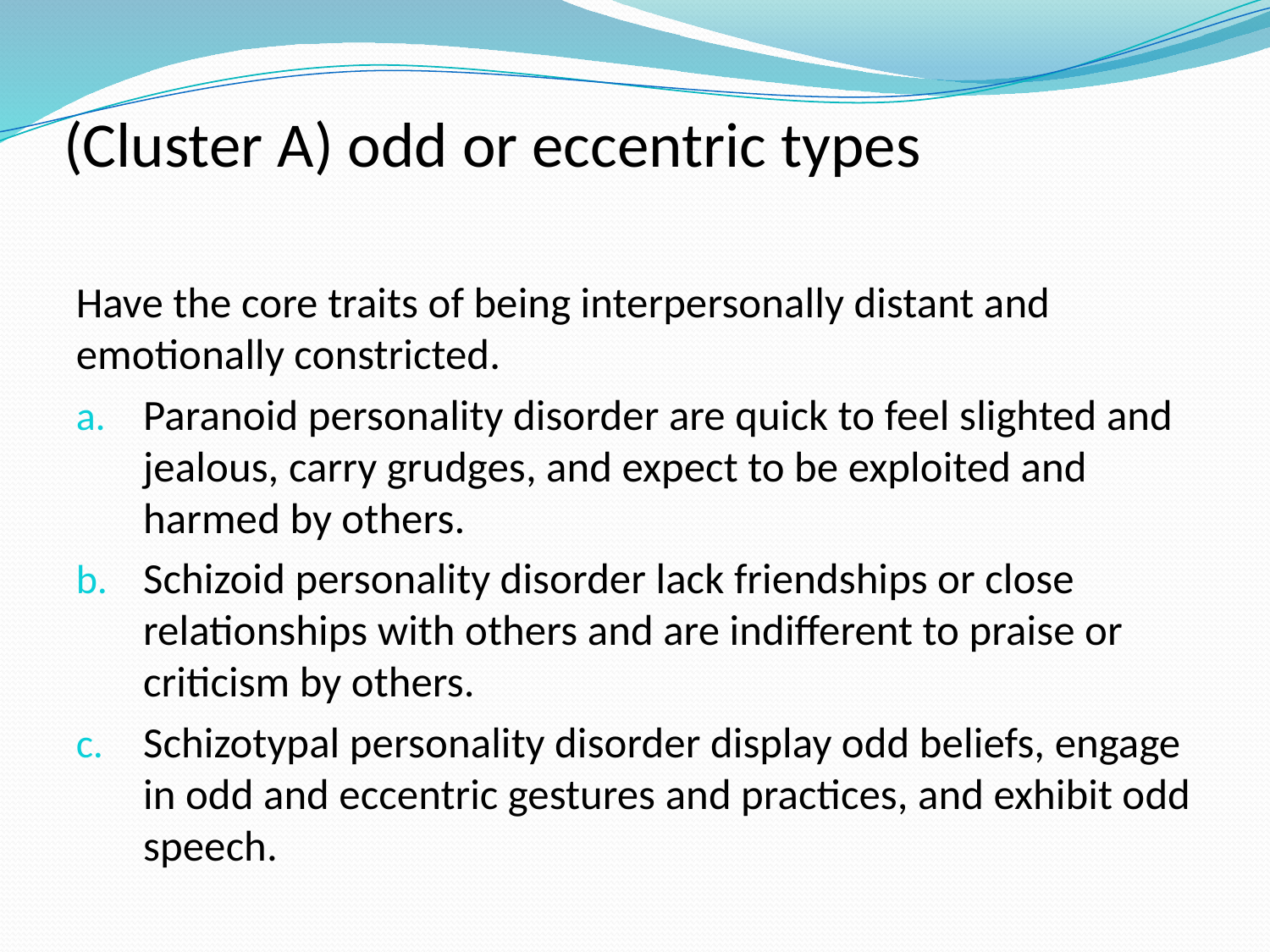

# (Cluster A) odd or eccentric types
Have the core traits of being interpersonally distant and emotionally constricted.
Paranoid personality disorder are quick to feel slighted and jealous, carry grudges, and expect to be exploited and harmed by others.
Schizoid personality disorder lack friendships or close relationships with others and are indifferent to praise or criticism by others.
Schizotypal personality disorder display odd beliefs, engage in odd and eccentric gestures and practices, and exhibit odd speech.